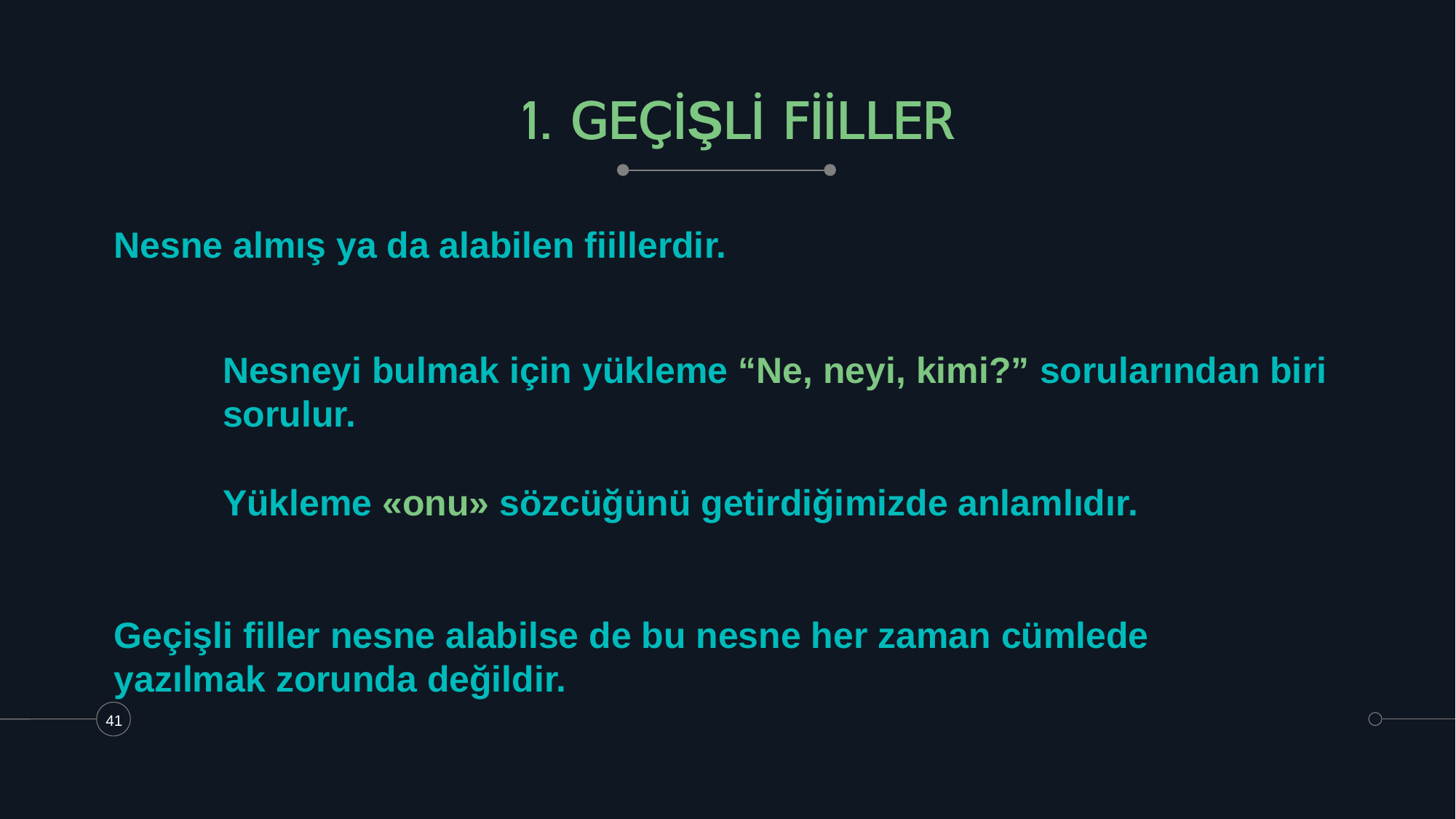

# 1. GEÇİŞLİ FİİLLER
Nesne almış ya da alabilen fiillerdir.
Nesneyi bulmak için yükleme “Ne, neyi, kimi?” sorularından biri sorulur.
Yükleme «onu» sözcüğünü getirdiğimizde anlamlıdır.
Geçişli filler nesne alabilse de bu nesne her zaman cümlede yazılmak zorunda değildir.
41